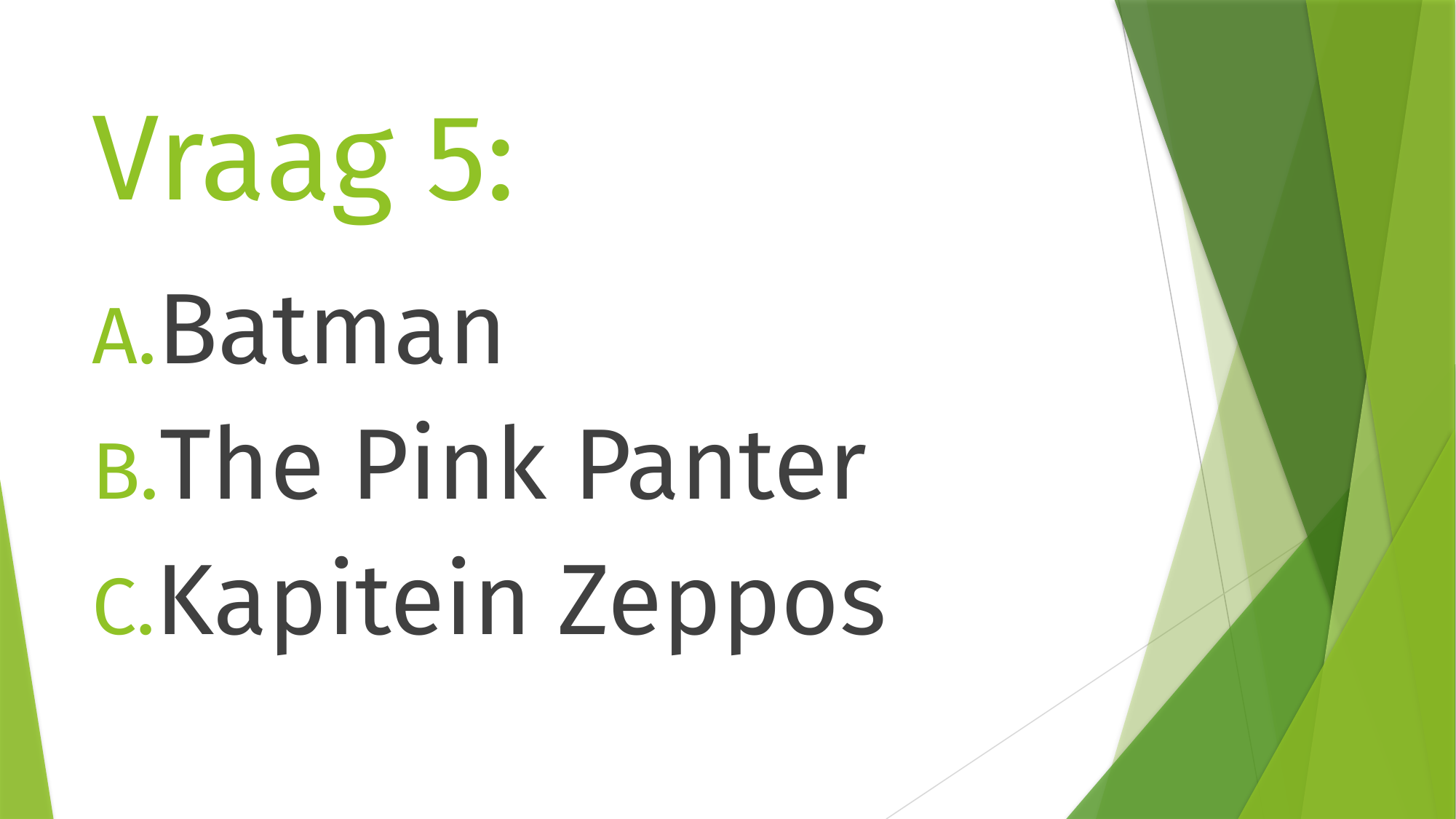

# Vraag 5:
Batman
The Pink Panter
Kapitein Zeppos